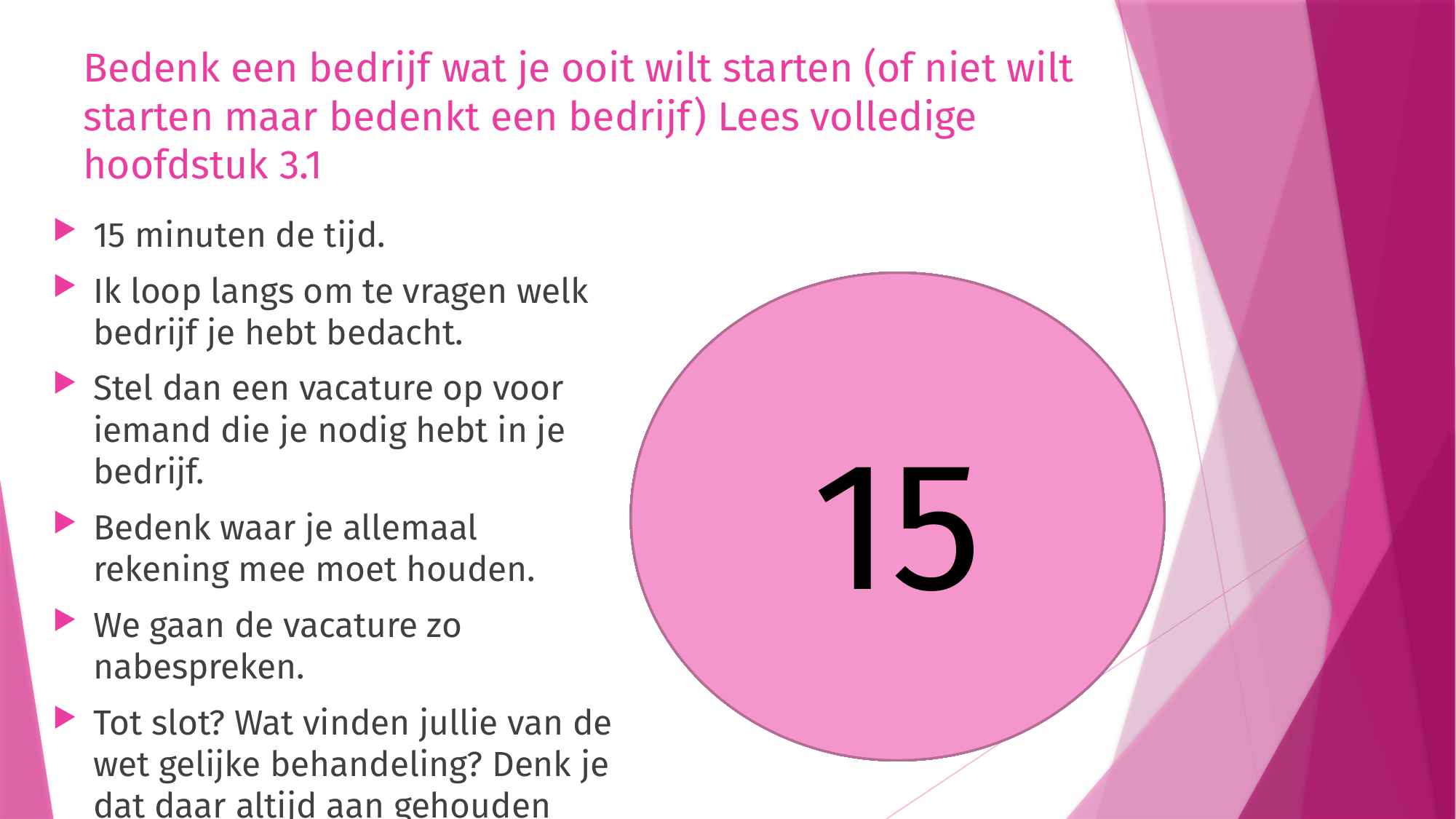

# Bedenk een bedrijf wat je ooit wilt starten (of niet wilt starten maar bedenkt een bedrijf) Lees volledige hoofdstuk 3.1
15 minuten de tijd.
Ik loop langs om te vragen welk bedrijf je hebt bedacht.
Stel dan een vacature op voor iemand die je nodig hebt in je bedrijf.
Bedenk waar je allemaal rekening mee moet houden.
We gaan de vacature zo nabespreken.
Tot slot? Wat vinden jullie van de wet gelijke behandeling? Denk je dat daar altijd aan gehouden wordt?
14
15
11
12
13
10
8
9
5
6
7
4
3
1
2